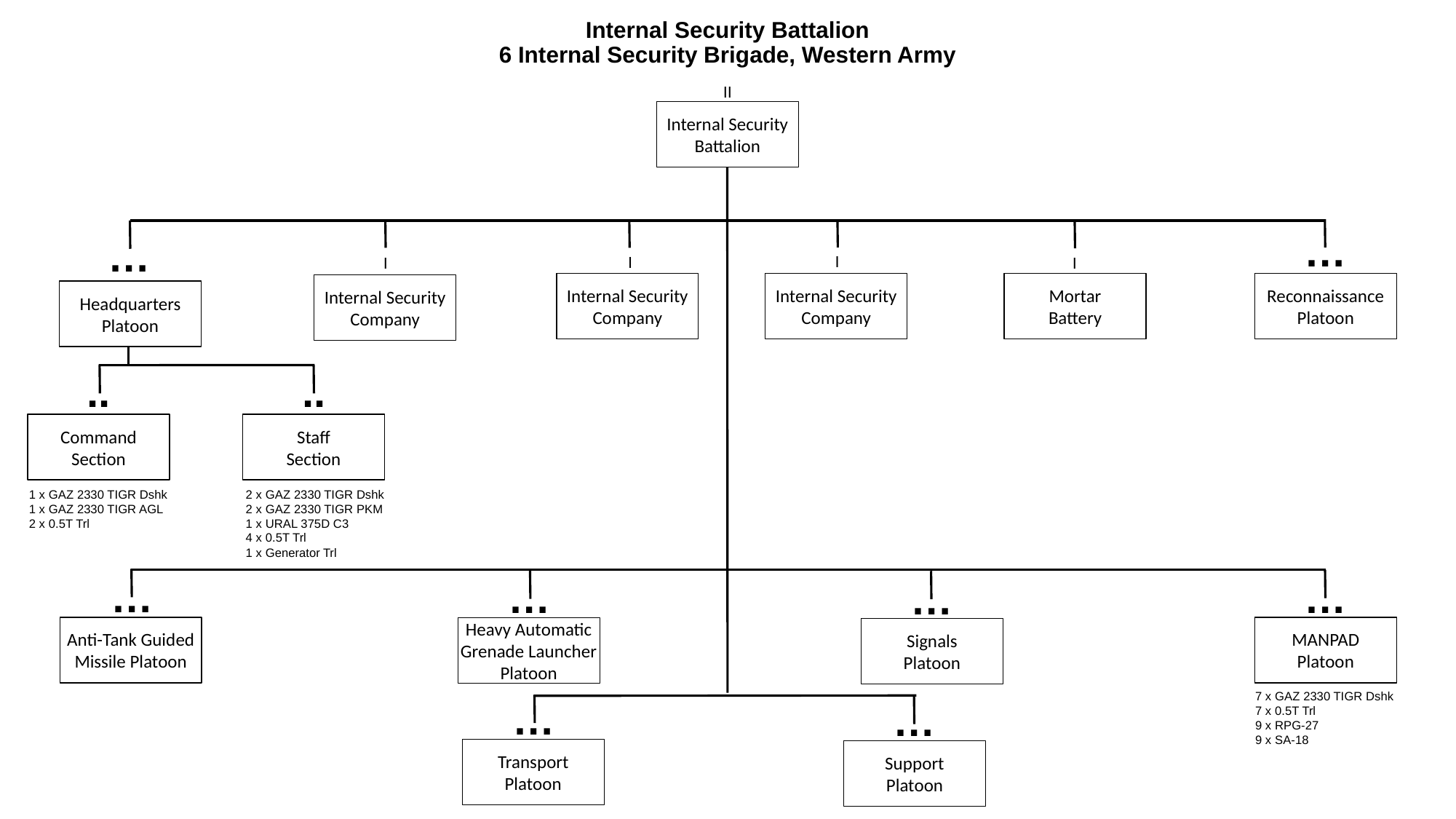

# Internal Security Battalion 6 Internal Security Brigade, Western Army
II
Internal Security
Battalion
…
…
I
I
I
I
Internal Security
Company
Internal Security
Company
Mortar
Battery
Reconnaissance
Platoon
Internal Security
Company
Headquarters
Platoon
..
..
Command
Section
Staff
Section
1 x GAZ 2330 TIGR Dshk
1 x GAZ 2330 TIGR AGL
2 x 0.5T Trl
2 x GAZ 2330 TIGR Dshk
2 x GAZ 2330 TIGR PKM
1 x URAL 375D C3
4 x 0.5T Trl
1 x Generator Trl
…
…
…
…
Anti-Tank Guided Missile Platoon
MANPAD
Platoon
Heavy Automatic Grenade Launcher Platoon
Signals
Platoon
7 x GAZ 2330 TIGR Dshk
7 x 0.5T Trl
9 x RPG-27
9 x SA-18
…
…
Transport
Platoon
Support
Platoon